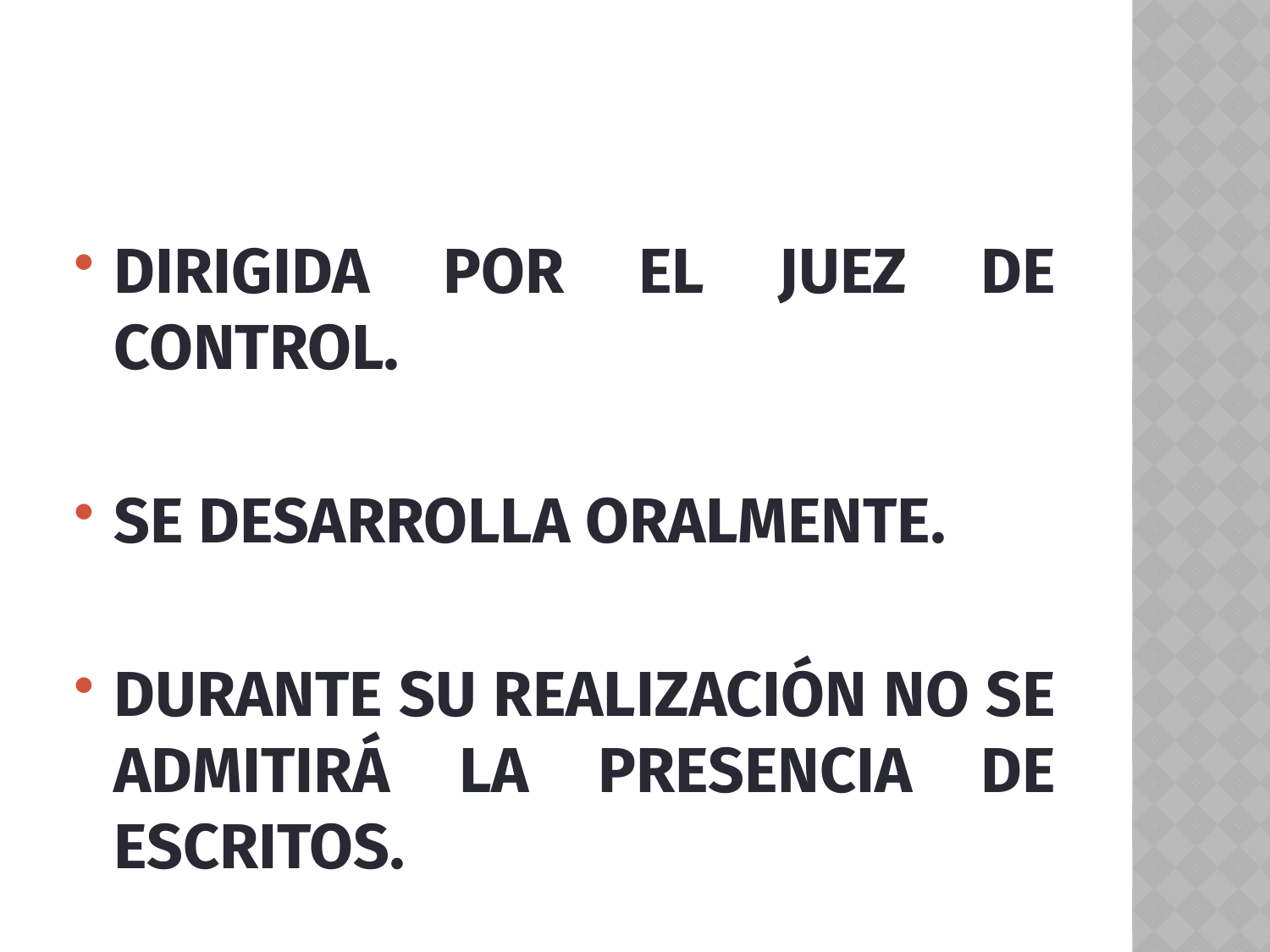

#
DIRIGIDA POR EL JUEZ DE CONTROL.

SE DESARROLLA ORALMENTE.

DURANTE SU REALIZACIÓN NO SE ADMITIRÁ LA PRESENCIA DE ESCRITOS.